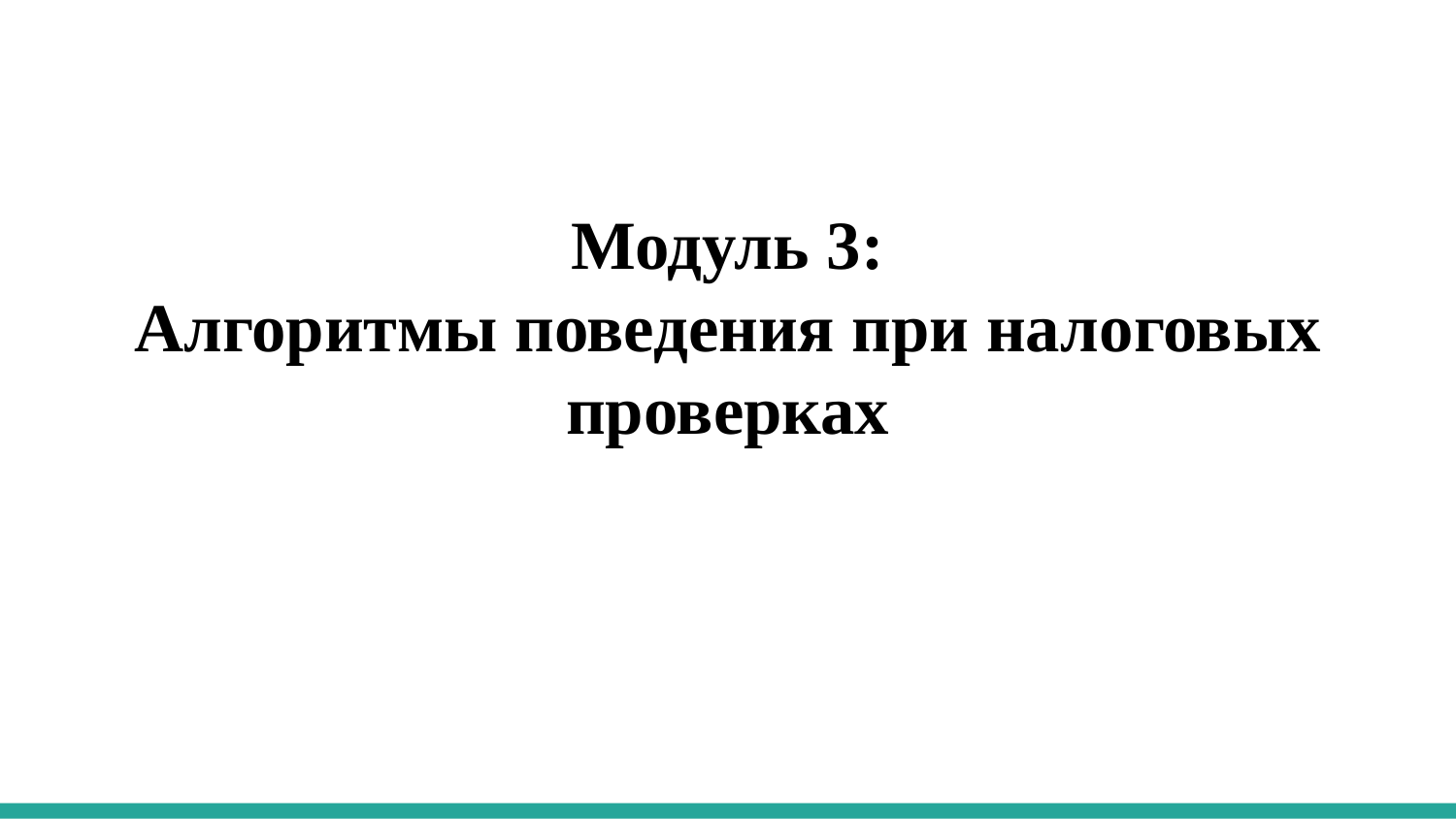

Модуль 3:
Алгоритмы поведения при налоговых проверках